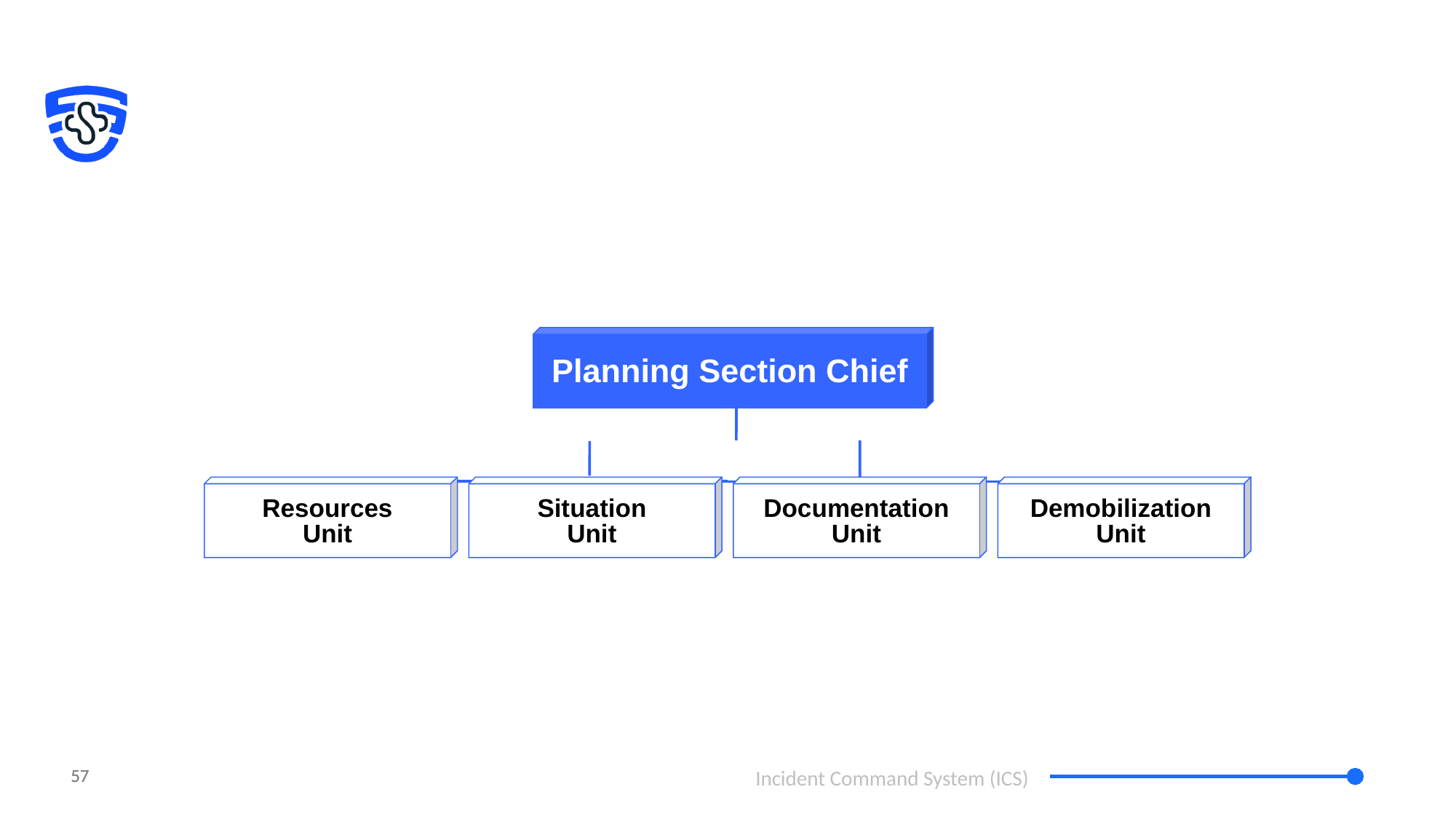

#
Planning Section Chief

Resources
Unit
Situation
Unit
Documentation
Unit
Demobilization
Unit